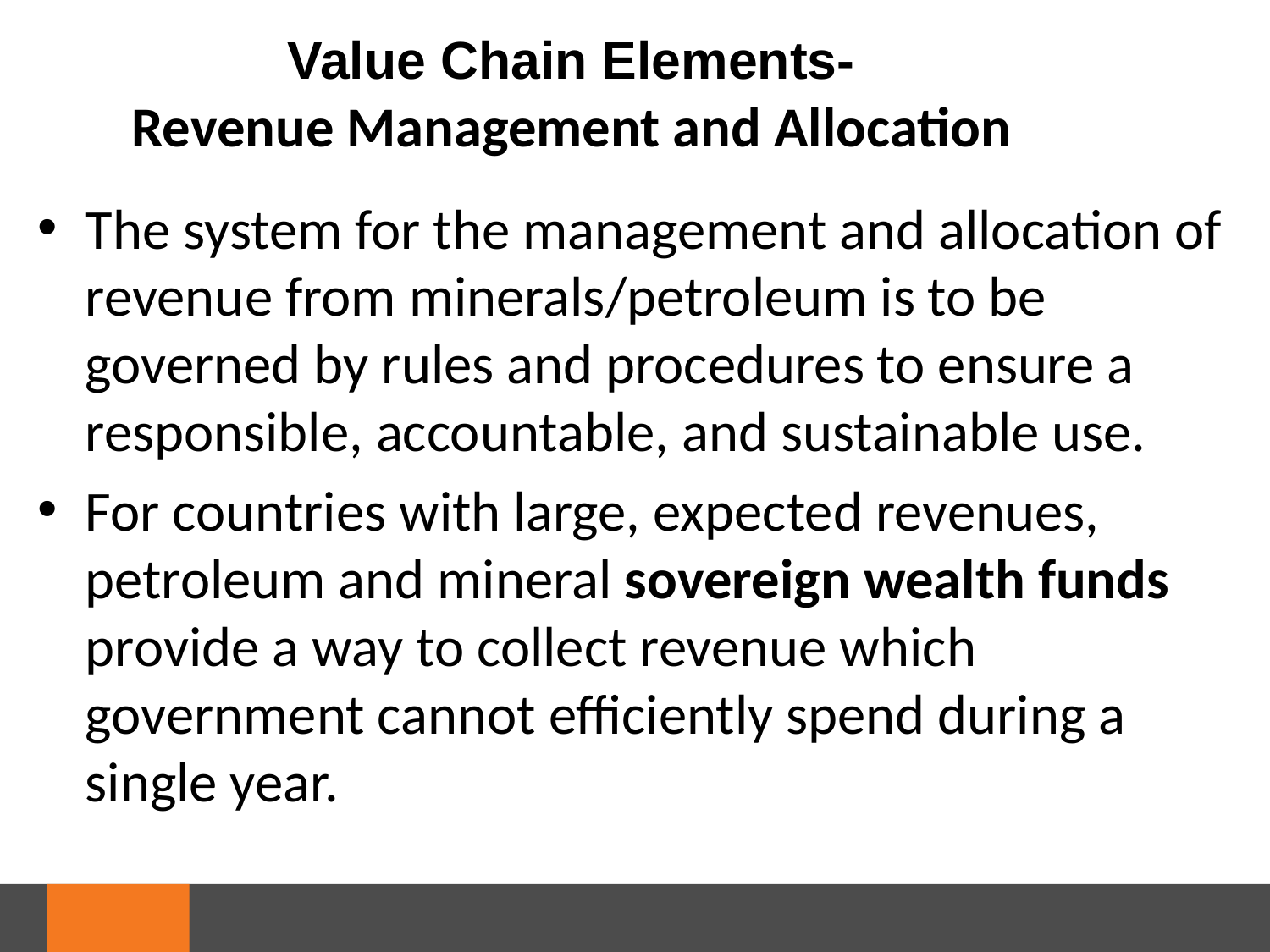

Value Chain Elements-
Revenue Management and Allocation

The system for the management and allocation of revenue from minerals/petroleum is to be governed by rules and procedures to ensure a responsible, accountable, and sustainable use.
For countries with large, expected revenues, petroleum and mineral sovereign wealth funds provide a way to collect revenue which government cannot efficiently spend during a single year.